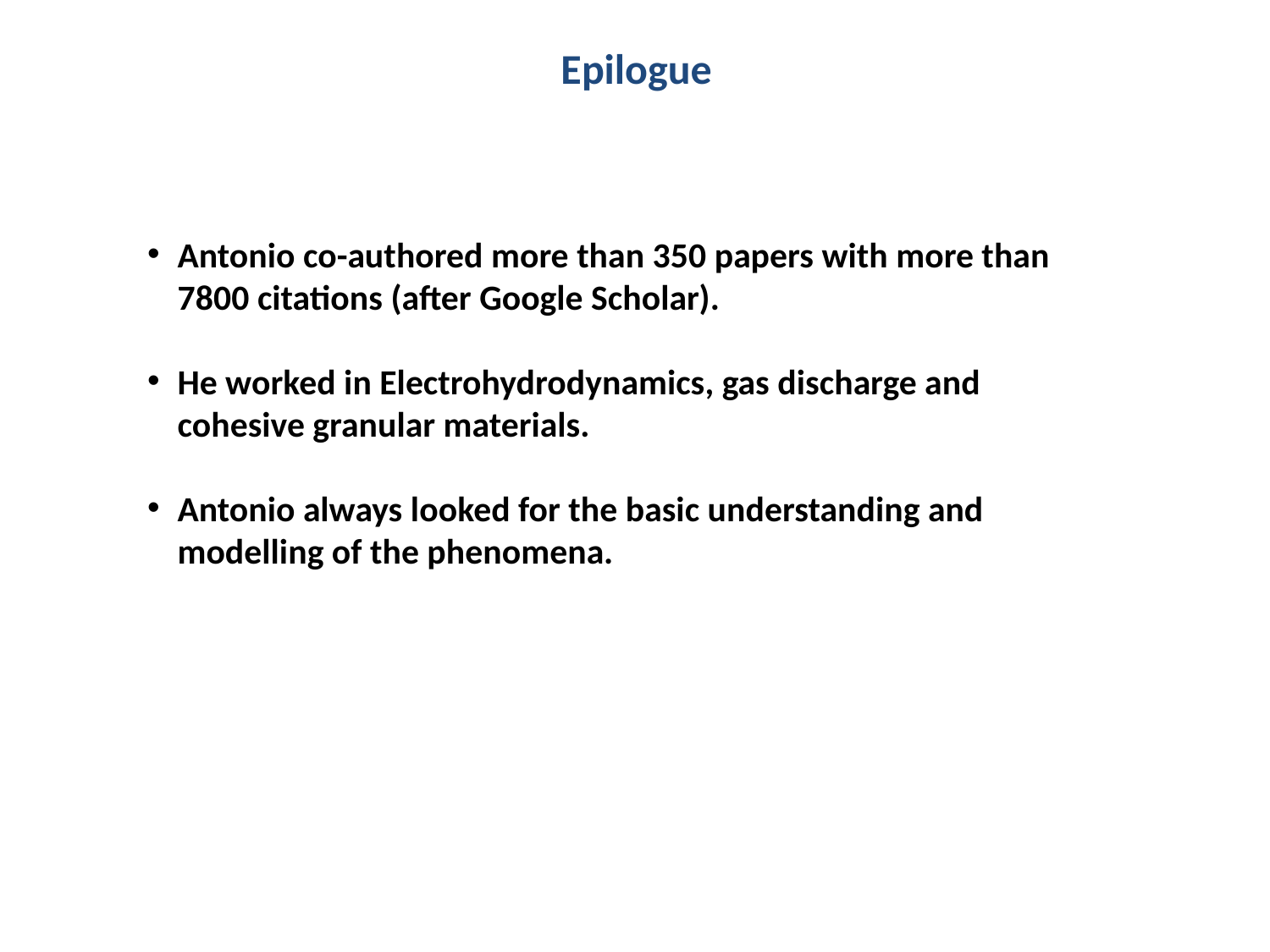

# Epilogue
Antonio co-authored more than 350 papers with more than 7800 citations (after Google Scholar).

He worked in Electrohydrodynamics, gas discharge and cohesive granular materials.

Antonio always looked for the basic understanding and modelling of the phenomena.